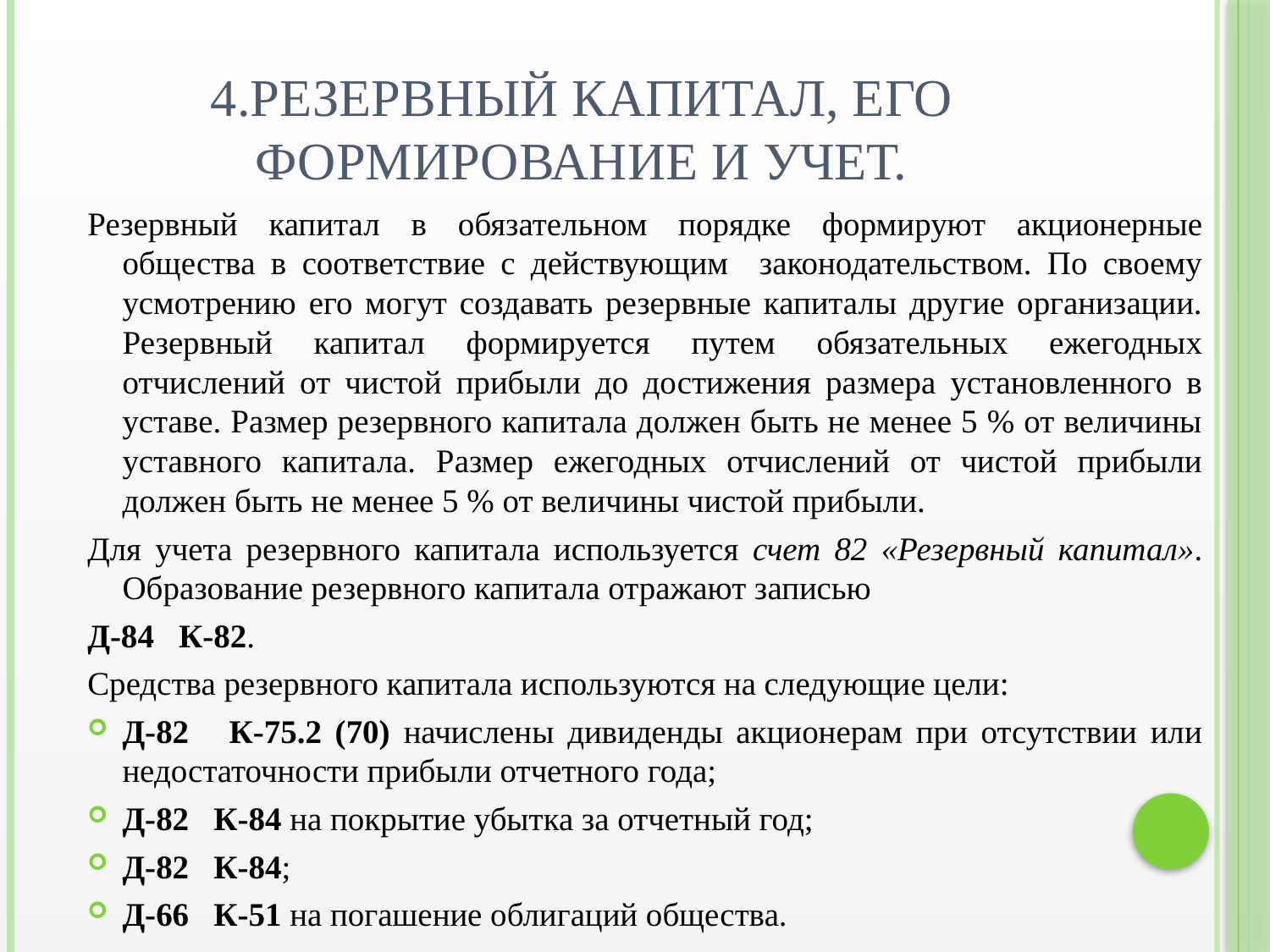

# 4.Резервный капитал, его формирование и учет.
Резервный капитал в обязательном порядке формируют акционерные общества в соответствие с действующим  законодательством. По своему усмотрению его могут создавать резервные капиталы другие организации. Резервный капитал формируется путем обязательных ежегодных отчислений от чистой прибыли до достижения размера установленного в уставе. Размер резервного капитала должен быть не менее 5 % от величины уставного капитала. Размер ежегодных отчислений от чистой прибыли должен быть не менее 5 % от величины чистой прибыли.
Для учета резервного капитала используется счет 82 «Резервный капитал». Образование резервного капитала отражают записью
Д-84   К-82.
Средства резервного капитала используются на следующие цели:
Д-82   К-75.2 (70) начислены дивиденды акционерам при отсутствии или недостаточности прибыли отчетного года;
Д-82   К-84 на покрытие убытка за отчетный год;
Д-82   К-84;
Д-66   К-51 на погашение облигаций общества.